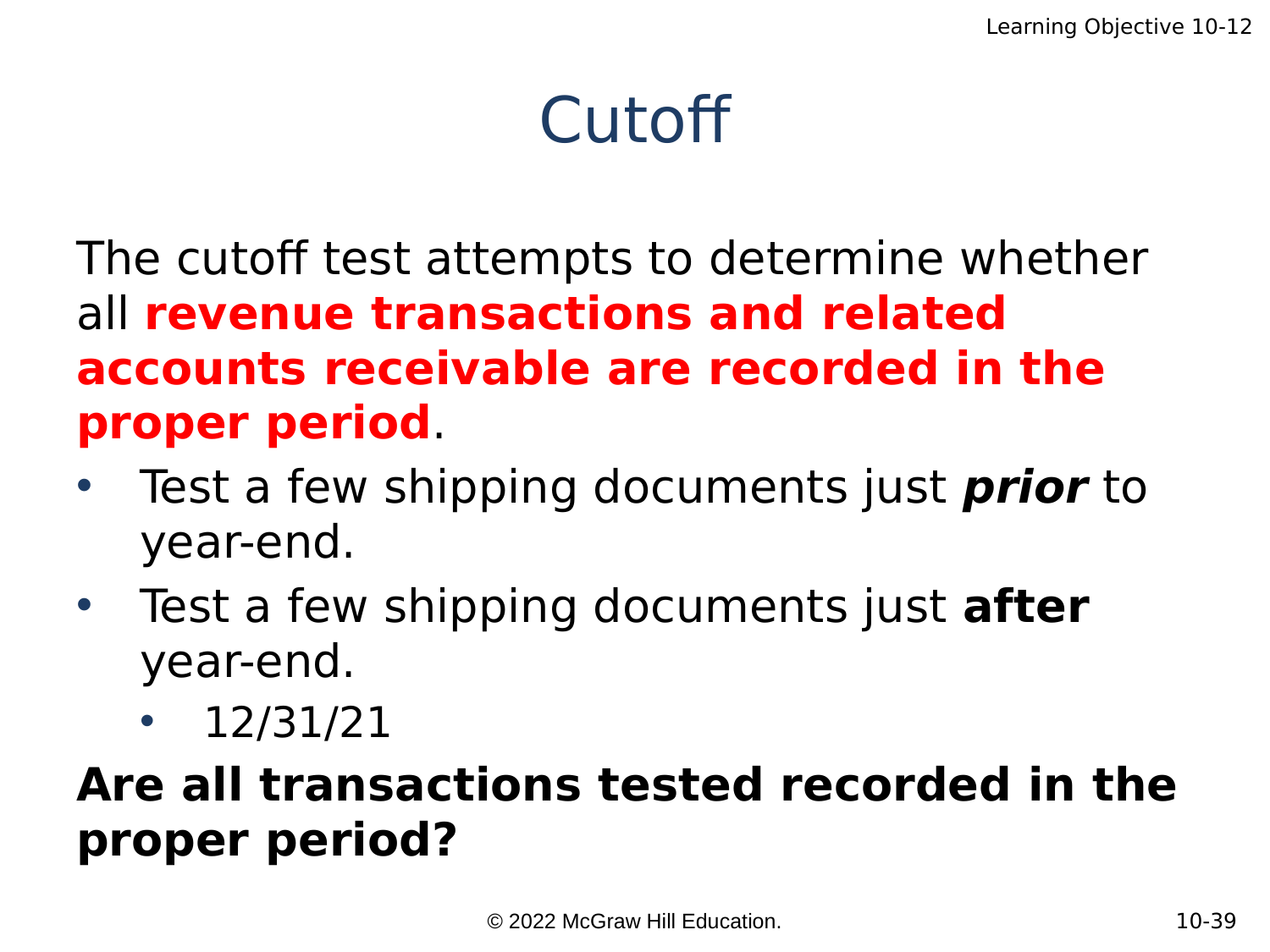

Learning Objective 10-12
# Cutoff
The cutoff test attempts to determine whether all revenue transactions and related accounts receivable are recorded in the proper period.
Test a few shipping documents just prior to year-end.
Test a few shipping documents just after year-end.
12/31/21
Are all transactions tested recorded in the proper period?